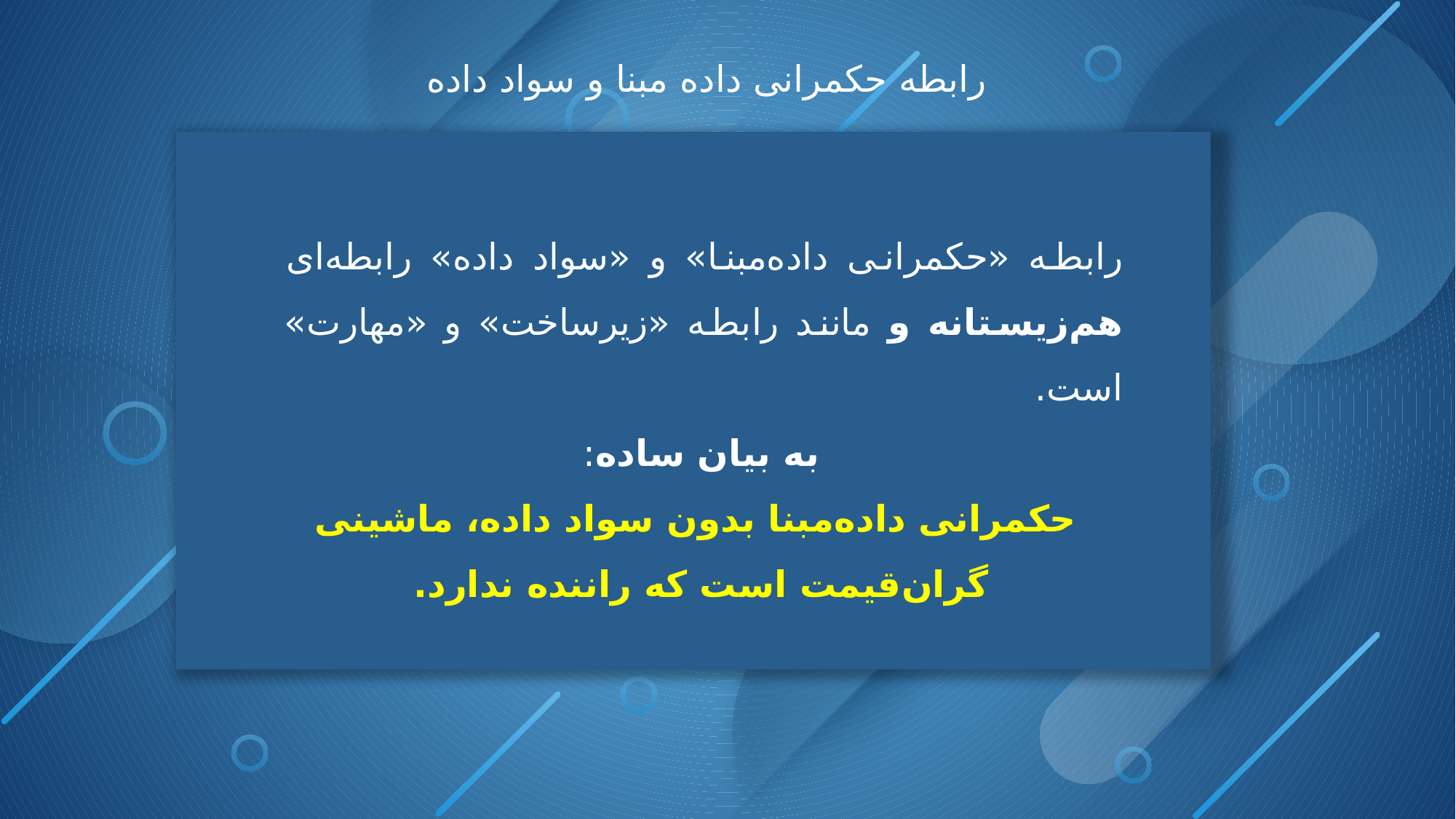

رابطه حکمرانی داده مبنا و سواد داده

رابطه «حکمرانی داده‌مبنا» و «سواد داده» رابطه‌ای هم‌زیستانه و مانند رابطه «زیرساخت» و «مهارت» است.
به بیان ساده:
 حکمرانی داده‌مبنا بدون سواد داده، ماشینی گران‌قیمت است که راننده ندارد.